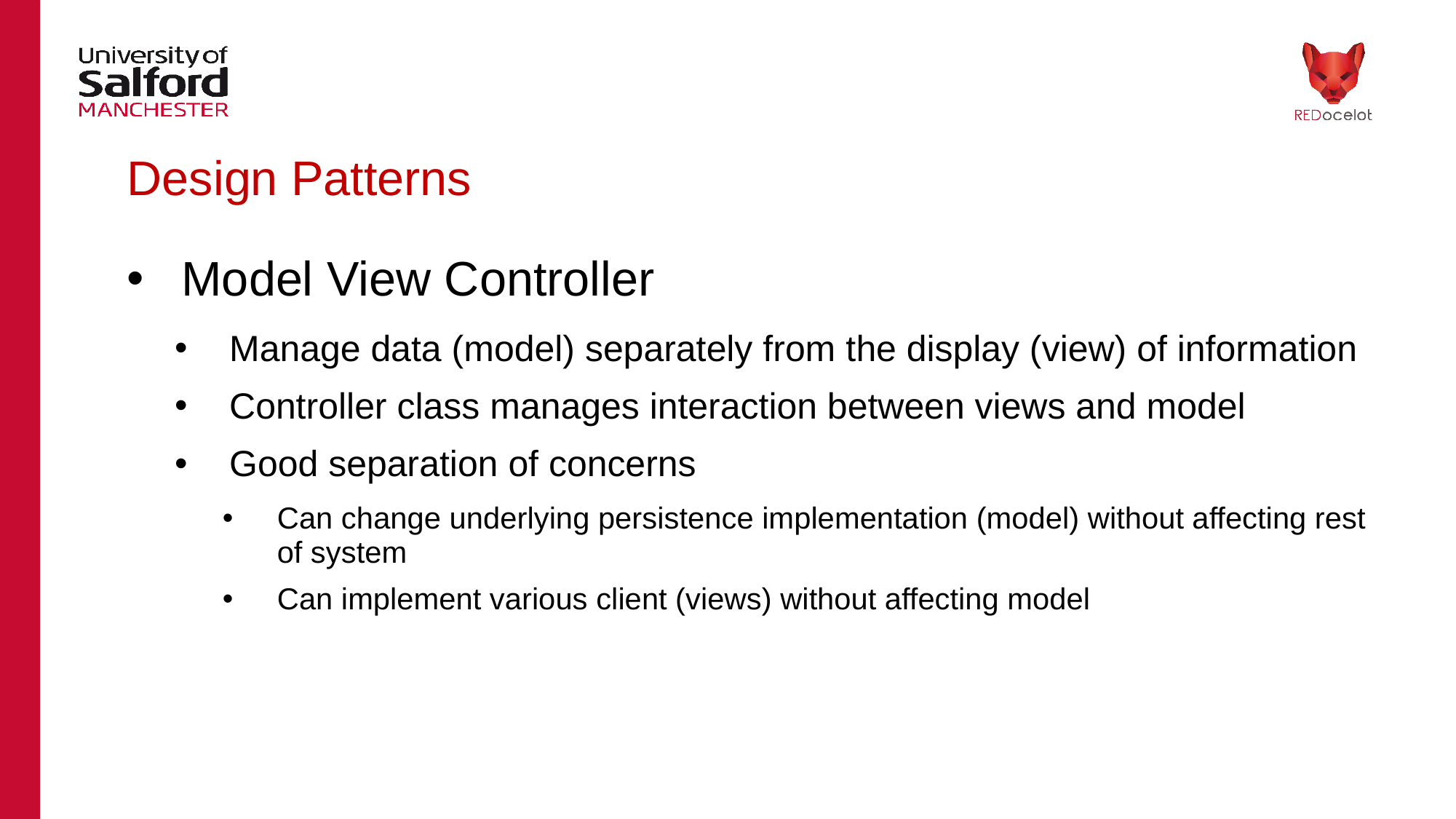

# Design Patterns
Model View Controller
Manage data (model) separately from the display (view) of information
Controller class manages interaction between views and model
Good separation of concerns
Can change underlying persistence implementation (model) without affecting rest of system
Can implement various client (views) without affecting model